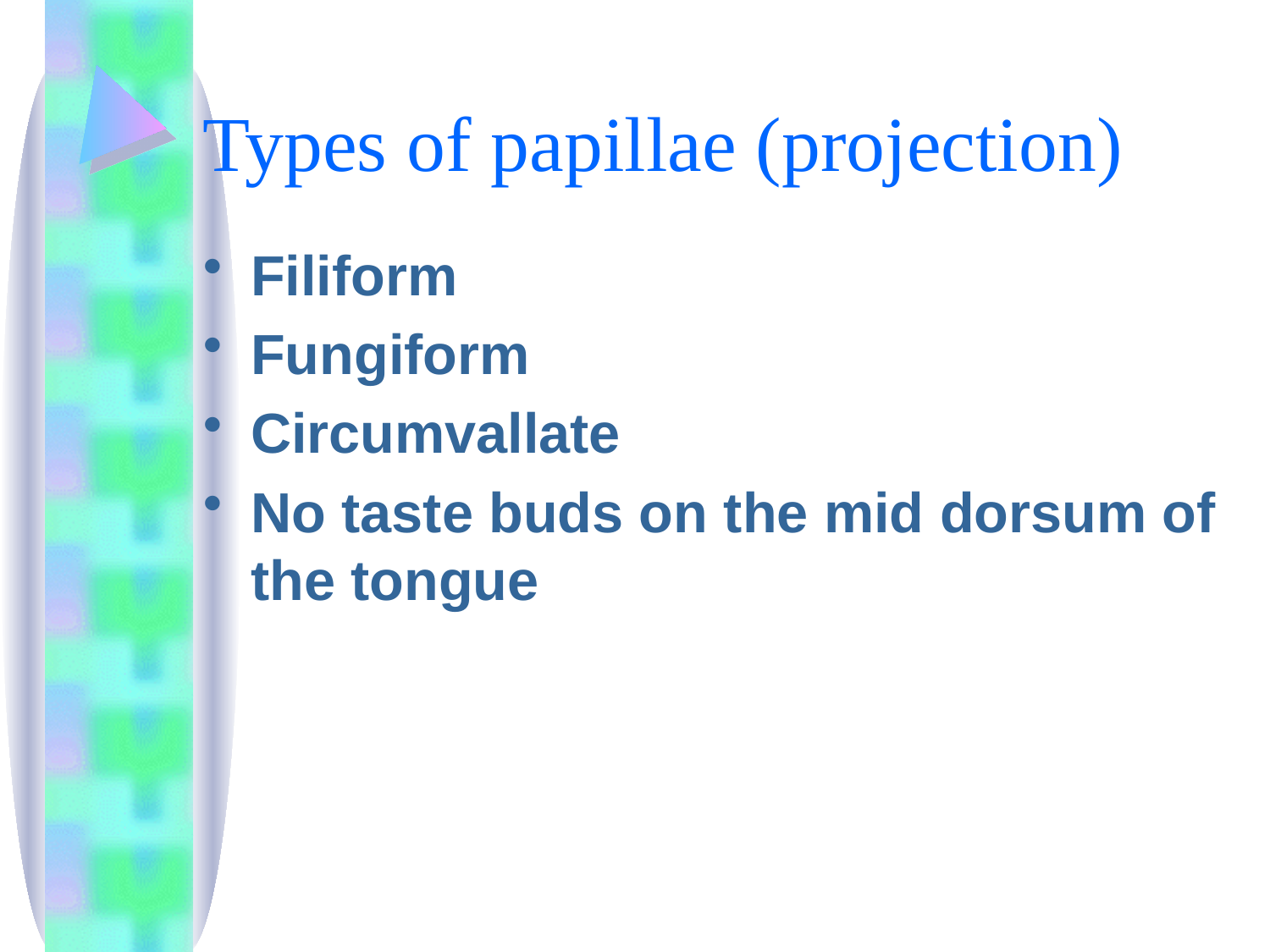

# Types of papillae (projection)
Filiform
Fungiform
Circumvallate
No taste buds on the mid dorsum of the tongue